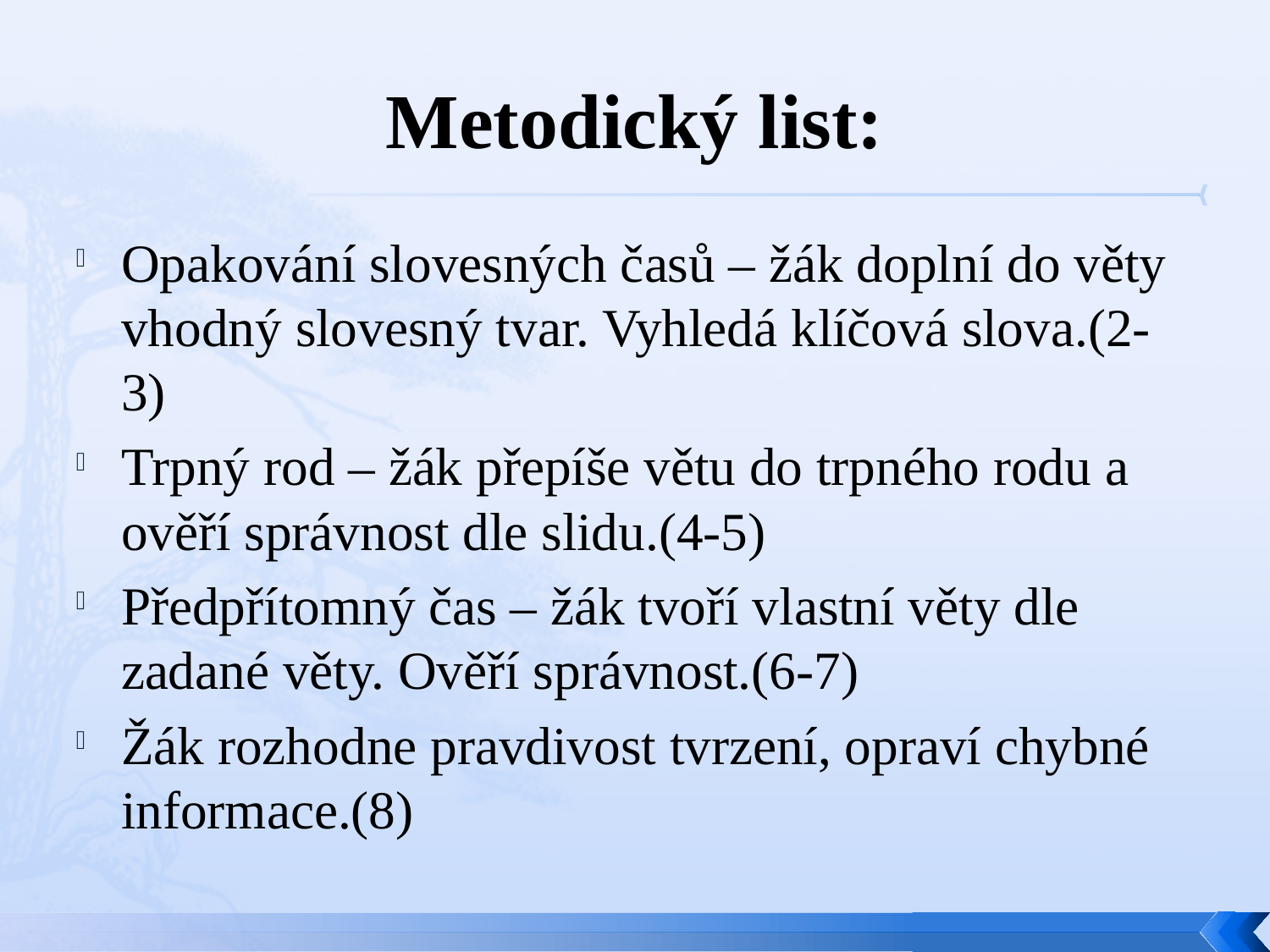

# Metodický list:
Opakování slovesných časů – žák doplní do věty vhodný slovesný tvar. Vyhledá klíčová slova.(2-3)
Trpný rod – žák přepíše větu do trpného rodu a ověří správnost dle slidu.(4-5)
Předpřítomný čas – žák tvoří vlastní věty dle zadané věty. Ověří správnost.(6-7)
Žák rozhodne pravdivost tvrzení, opraví chybné informace.(8)